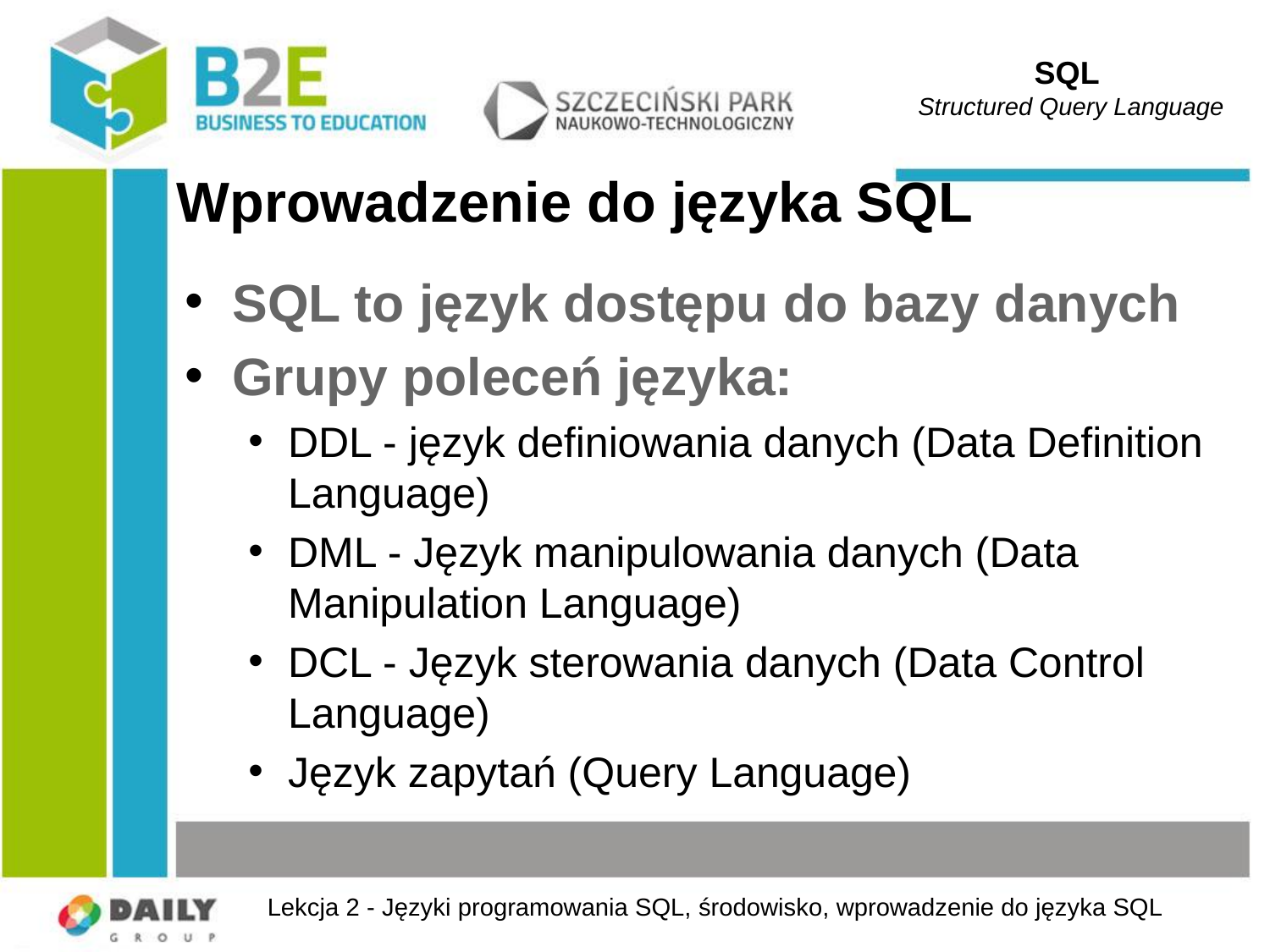

SQL
Structured Query Language
# Wprowadzenie do języka SQL
SQL to język dostępu do bazy danych
Grupy poleceń języka:
DDL - język definiowania danych (Data Definition Language)
DML - Język manipulowania danych (Data Manipulation Language)
DCL - Język sterowania danych (Data Control Language)
Język zapytań (Query Language)

Lekcja 2 - Języki programowania SQL, środowisko, wprowadzenie do języka SQL